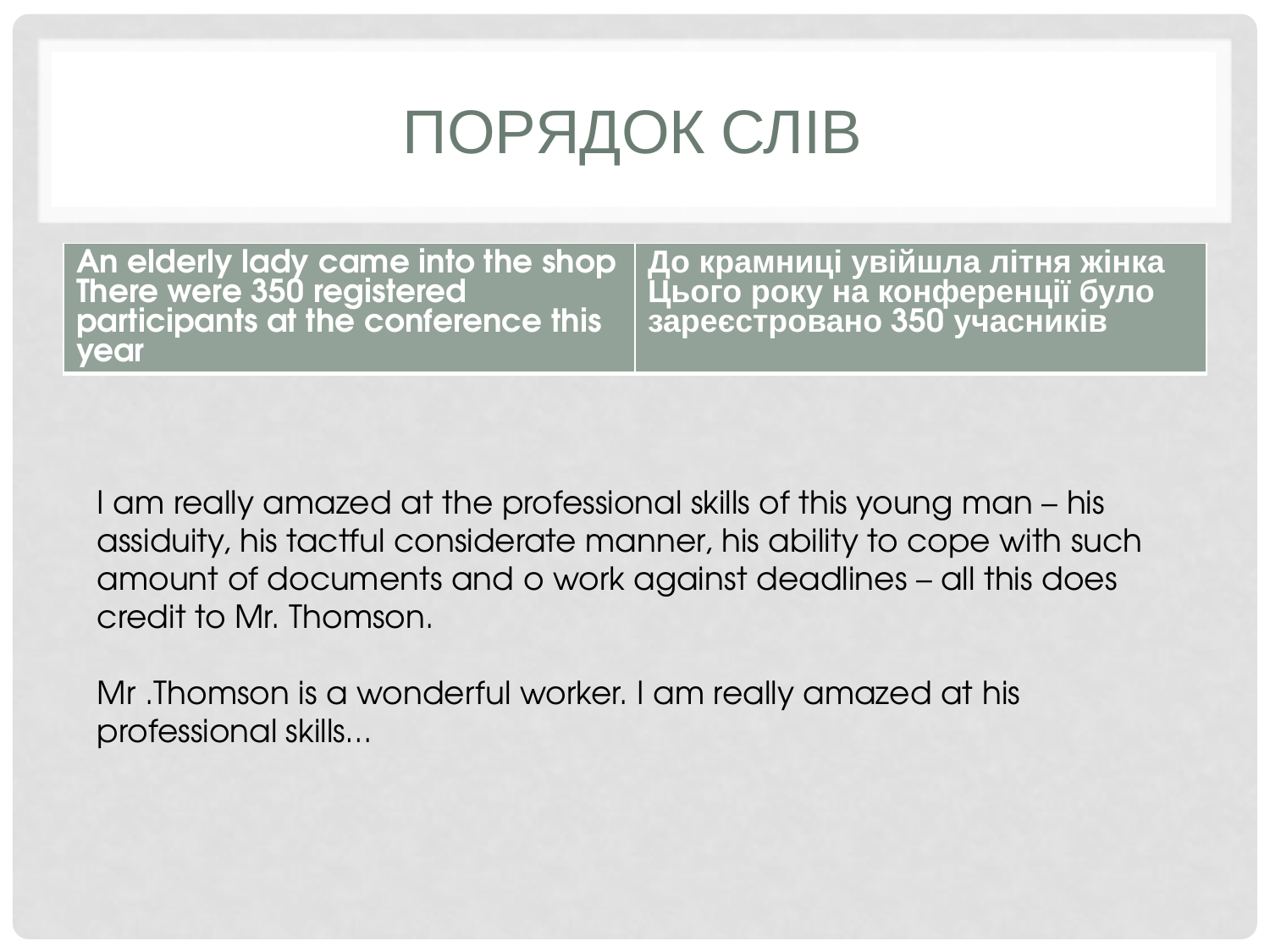

# Порядок слів
| An elderly lady came into the shop There were 350 registered participants at the conference this year | До крамниці увійшла літня жінка Цього року на конференції було зареєстровано 350 учасників |
| --- | --- |
I am really amazed at the professional skills of this young man – his assiduity, his tactful considerate manner, his ability to cope with such amount of documents and o work against deadlines – all this does credit to Mr. Thomson.

Mr .Thomson is a wonderful worker. I am really amazed at his professional skills…